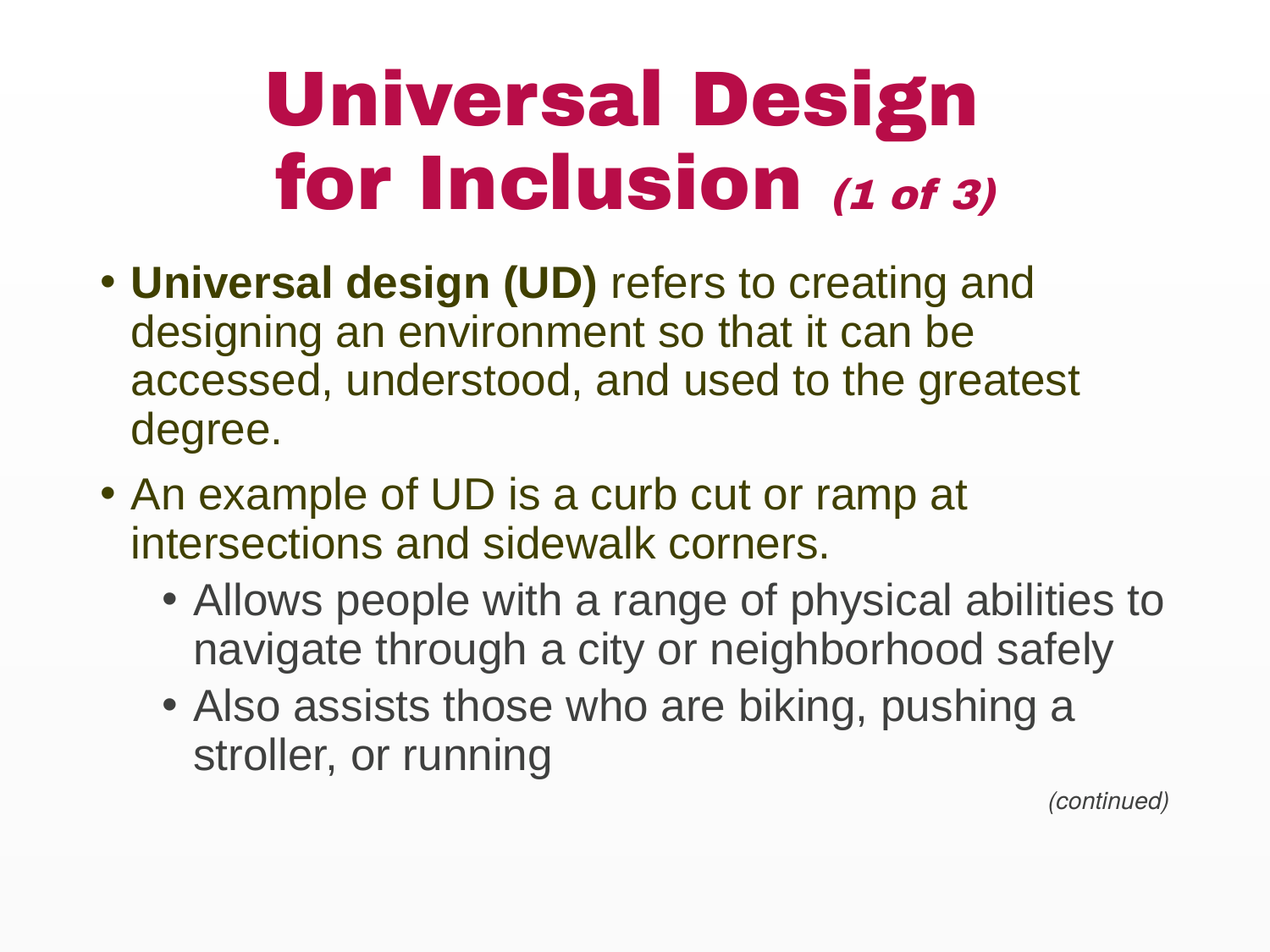

# Universal Design for Inclusion (1 of 3)
Universal design (UD) refers to creating and designing an environment so that it can be accessed, understood, and used to the greatest degree.
An example of UD is a curb cut or ramp at intersections and sidewalk corners.
Allows people with a range of physical abilities to navigate through a city or neighborhood safely
Also assists those who are biking, pushing a stroller, or running
(continued)